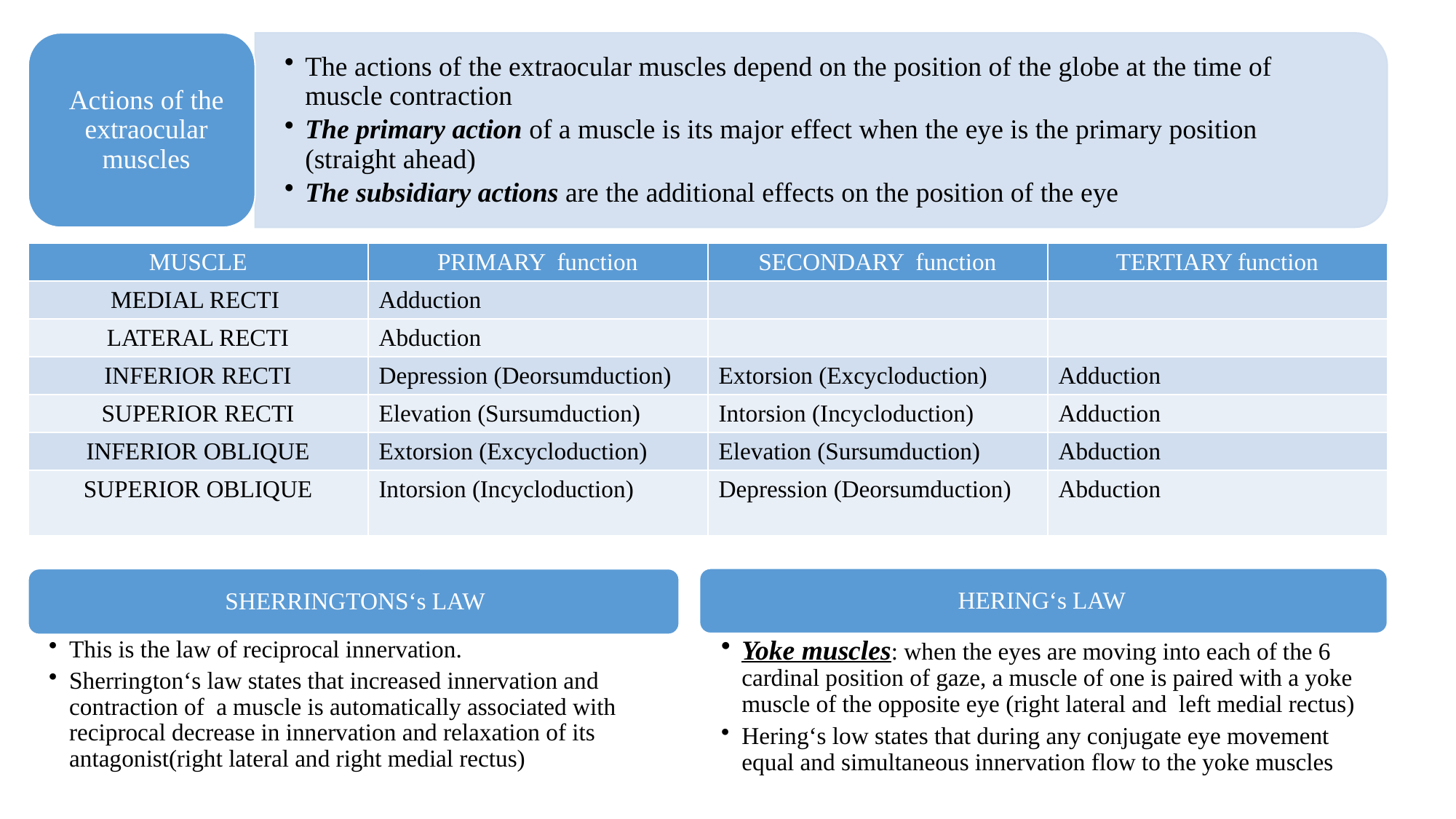

The actions of the extraocular muscles depend on the position of the globe at the time of muscle contraction
The primary action of a muscle is its major effect when the eye is the primary position (straight ahead)
The subsidiary actions are the additional effects on the position of the eye
Actions of the extraocular muscles
| МUSCLE | PRIMARY function | SECONDARY function | TERTIARY function |
| --- | --- | --- | --- |
| MEDIAL RECTI | Adduction |  |  |
| LATERAL RECTI | Abduction |  |  |
| INFERIOR RECTI | Depression (Deorsumduction) | Extorsion (Excycloduction) | Adduction |
| SUPERIOR RECTI | Elevation (Sursumduction) | Intorsion (Incycloduction) | Adduction |
| INFERIOR OBLIQUE | Extorsion (Excycloduction) | Elevation (Sursumduction) | Abduction |
| SUPERIOR OBLIQUE | Intorsion (Incycloduction) | Depression (Deorsumduction) | Abduction |
SHERRINGTONS‘s LAW
This is the law of reciprocal innervation.
Sherrington‘s law states that increased innervation and contraction of  a muscle is automatically associated with reciprocal decrease in innervation and relaxation of its antagonist(right lateral and right medial rectus)
HERING‘s LAW
Yoke muscles: when the eyes are moving into each of the 6 cardinal position of gaze, a muscle of one is paired with a yoke muscle of the opposite eye (right lateral and  left medial rectus)
Hering‘s low states that during any conjugate eye movement equal and simultaneous innervation flow to the yoke muscles